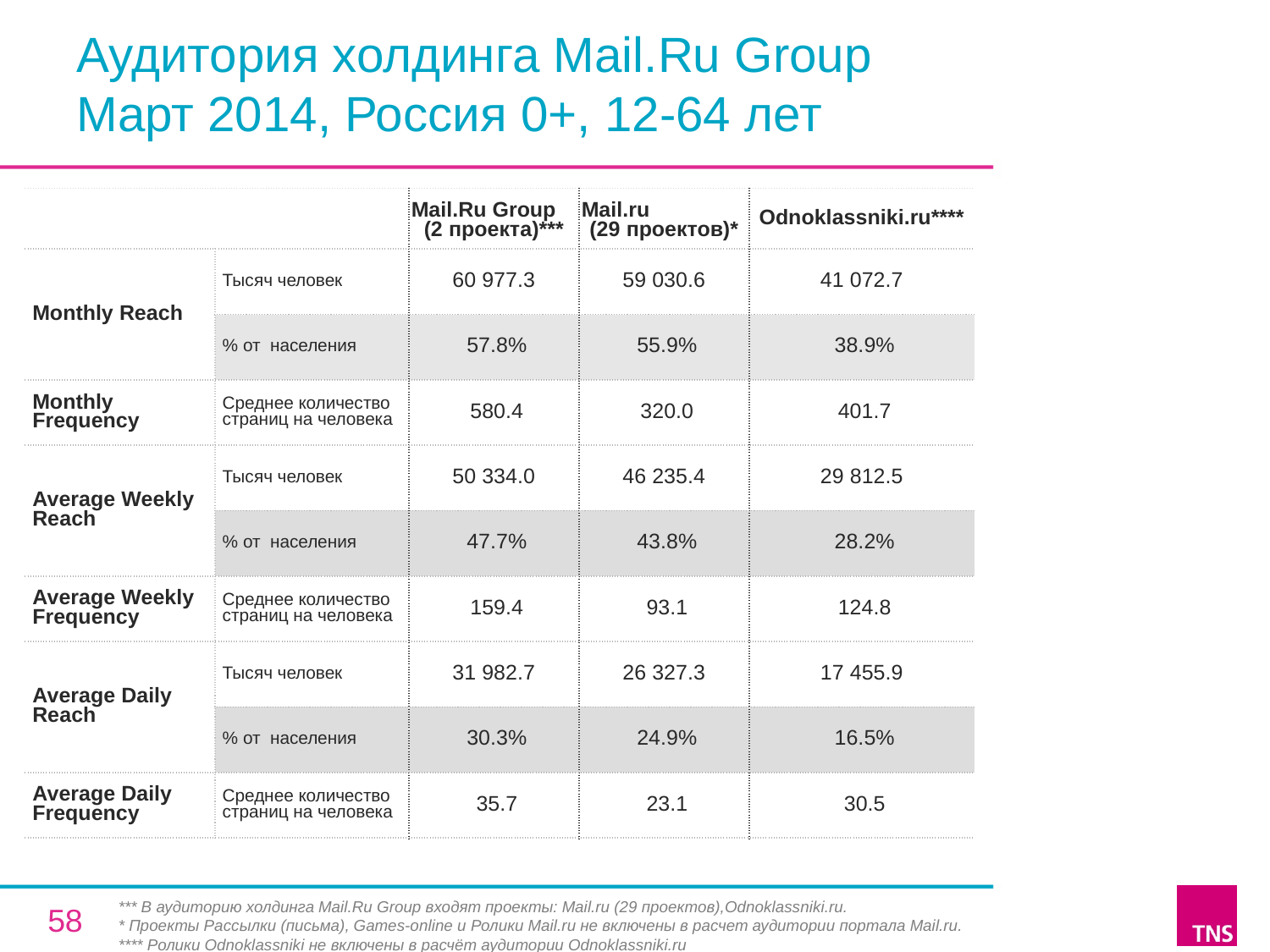

# Аудитория холдинга Mail.Ru Group Март 2014, Россия 0+, 12-64 лет
|  |  | Mail.Ru Group (2 проекта)\*\*\* | Mail.ru (29 проектов)\* | Odnoklassniki.ru\*\*\*\* |
| --- | --- | --- | --- | --- |
| Monthly Reach | Тысяч человек | 60 977.3 | 59 030.6 | 41 072.7 |
|  | % от населения | 57.8% | 55.9% | 38.9% |
| Monthly Frequency | Среднее количество страниц на человека | 580.4 | 320.0 | 401.7 |
| Average Weekly Reach | Тысяч человек | 50 334.0 | 46 235.4 | 29 812.5 |
|  | % от населения | 47.7% | 43.8% | 28.2% |
| Average Weekly Frequency | Среднее количество страниц на человека | 159.4 | 93.1 | 124.8 |
| Average Daily Reach | Тысяч человек | 31 982.7 | 26 327.3 | 17 455.9 |
|  | % от населения | 30.3% | 24.9% | 16.5% |
| Average Daily Frequency | Среднее количество страниц на человека | 35.7 | 23.1 | 30.5 |
*** В аудиторию холдинга Mail.Ru Group входят проекты: Mail.ru (29 проектов),Odnoklassniki.ru.
* Проекты Рассылки (письма), Games-online и Ролики Mail.ru не включены в расчет аудитории портала Mail.ru.
**** Ролики Odnoklassniki не включены в расчёт аудитории Odnoklassniki.ru
58